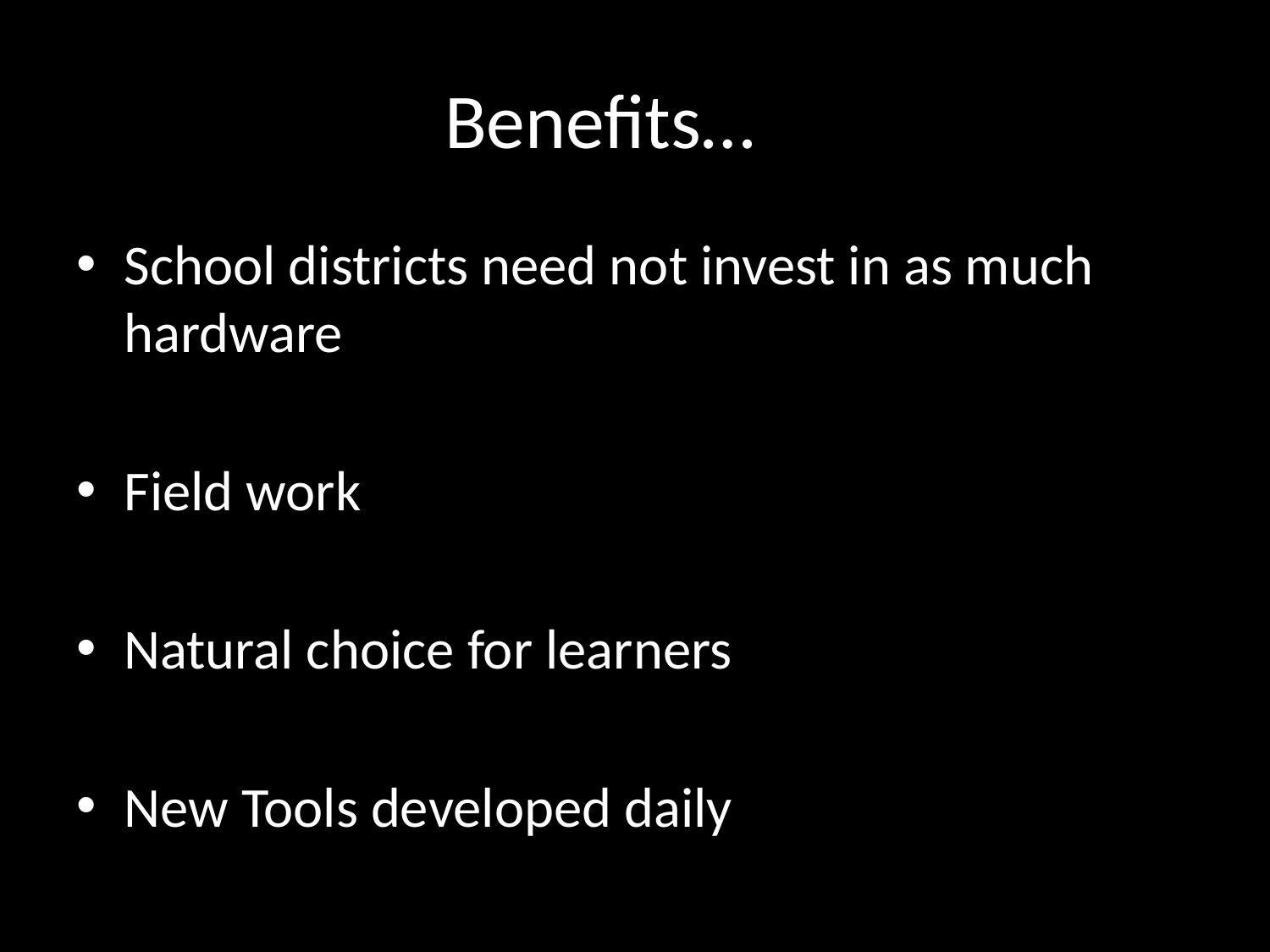

# Benefits…
School districts need not invest in as much hardware

Field work

Natural choice for learners

New Tools developed daily